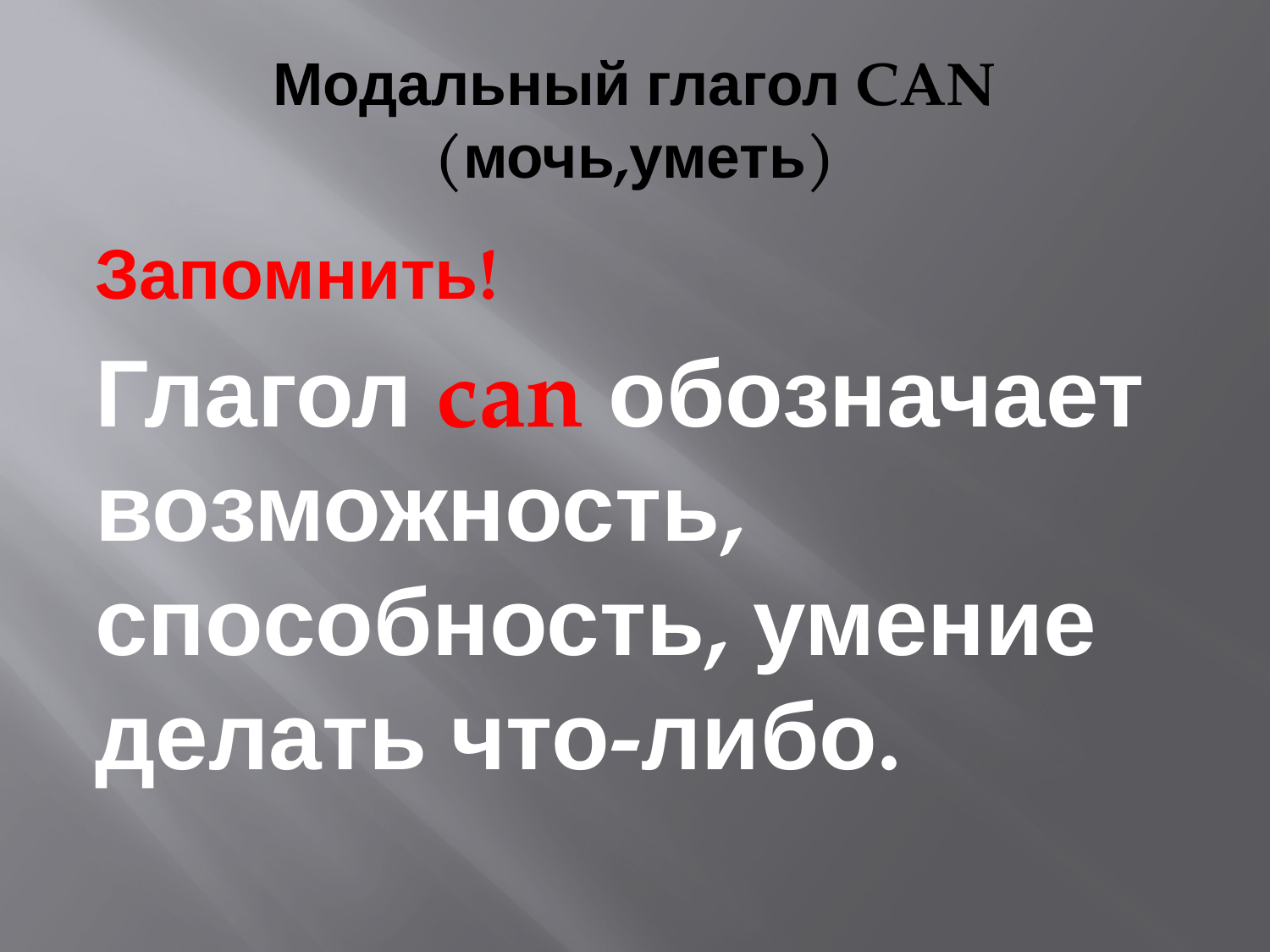

# Модальный глагол CAN (мочь,уметь)
Запомнить!
Глагол can обозначает возможность, способность, умение делать что-либо.